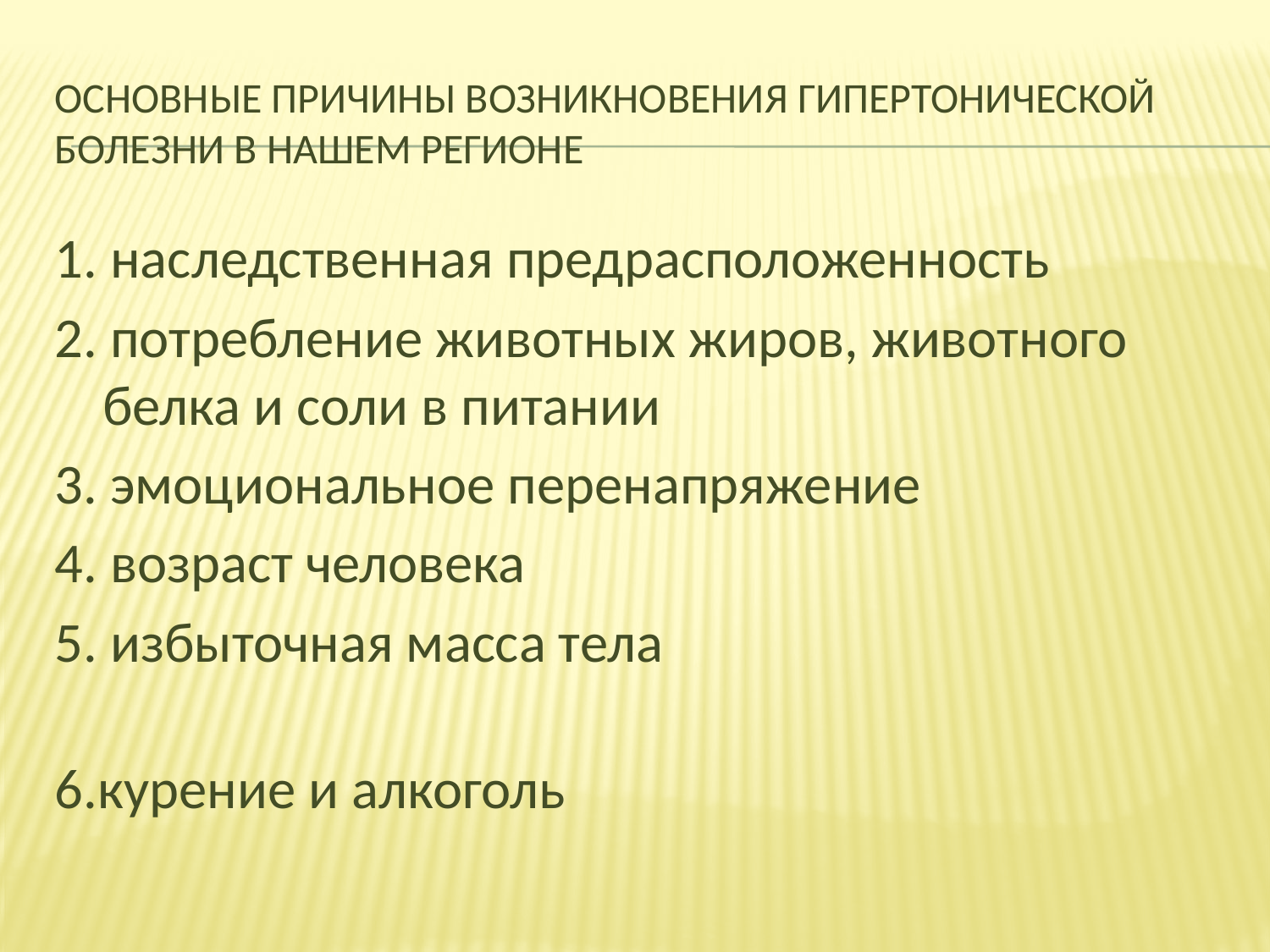

# Основные причины возникновения гипертонической болезни в нашем регионе
1. наследственная предрасположенность
2. потребление животных жиров, животного белка и соли в питании
3. эмоциональное перенапряжение
4. возраст человека
5. избыточная масса тела
6.курение и алкоголь